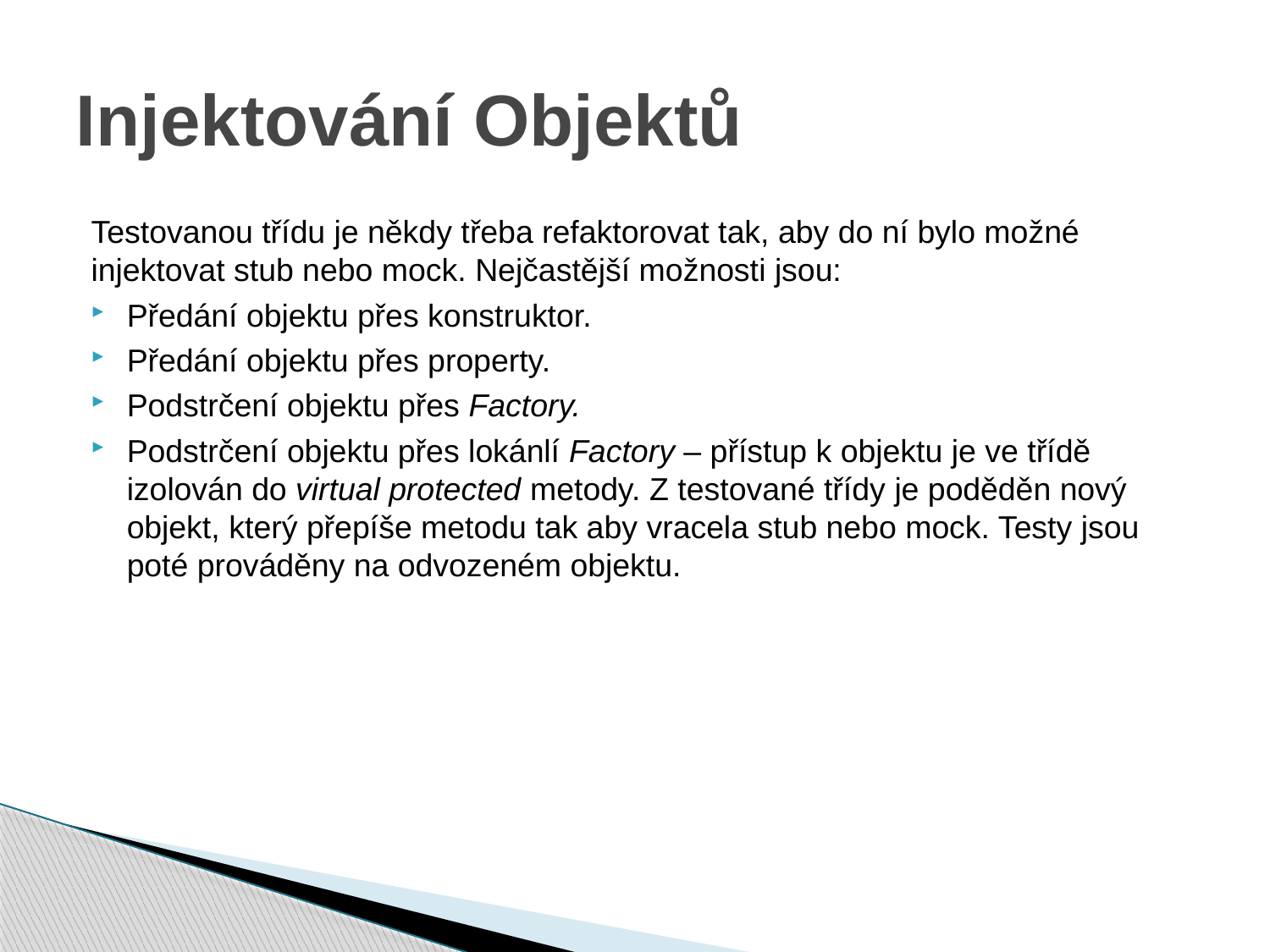

# Injektování Objektů
Testovanou třídu je někdy třeba refaktorovat tak, aby do ní bylo možné injektovat stub nebo mock. Nejčastější možnosti jsou:
Předání objektu přes konstruktor.
Předání objektu přes property.
Podstrčení objektu přes Factory.
Podstrčení objektu přes lokánlí Factory – přístup k objektu je ve třídě izolován do virtual protected metody. Z testované třídy je poděděn nový objekt, který přepíše metodu tak aby vracela stub nebo mock. Testy jsou poté prováděny na odvozeném objektu.